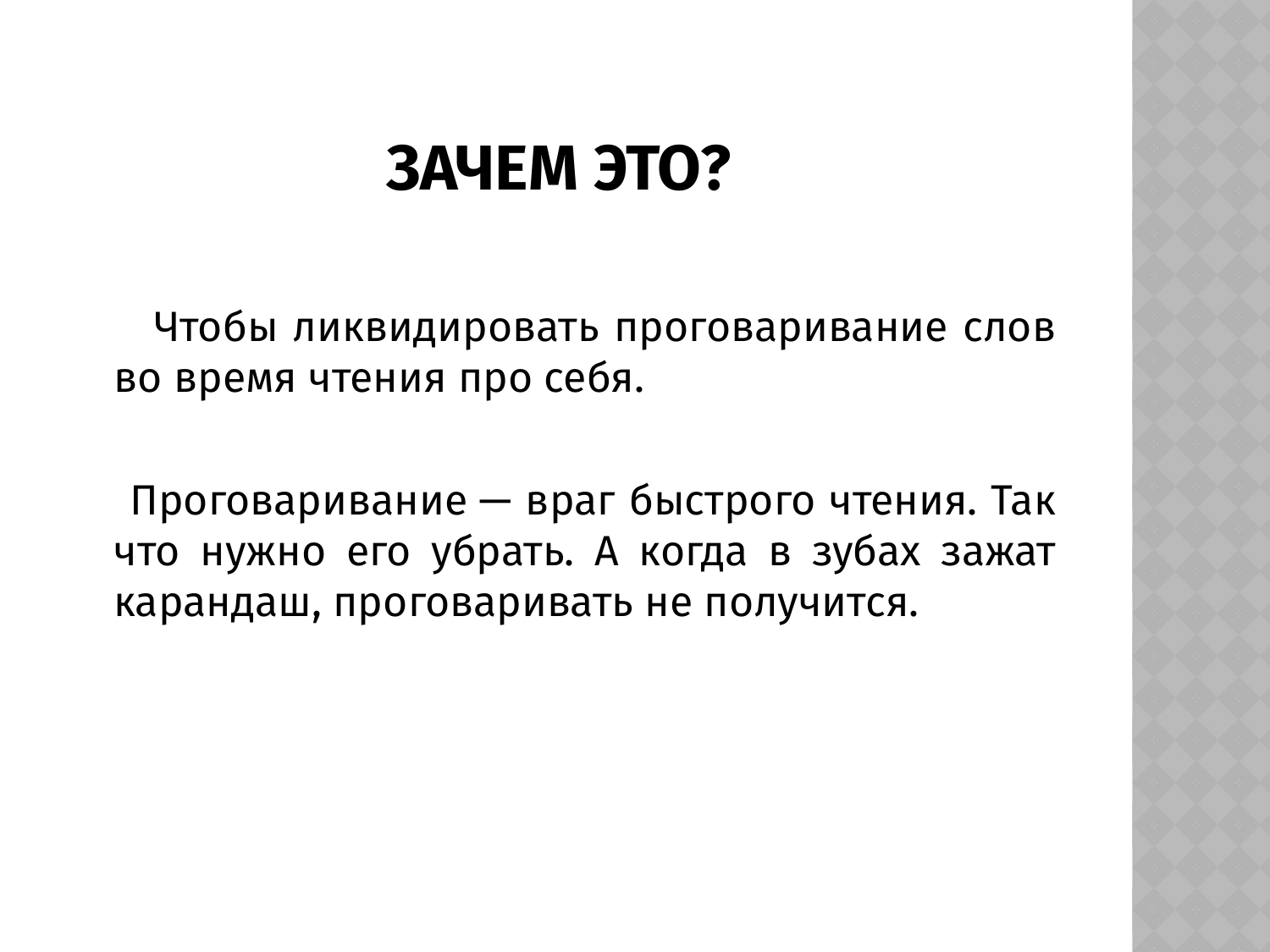

# Зачем это?

     Чтобы ликвидировать проговаривание слов во время чтения про себя.

    Проговаривание — враг быстрого чтения. Так что нужно его убрать. А когда в зубах зажат карандаш, проговаривать не получится.